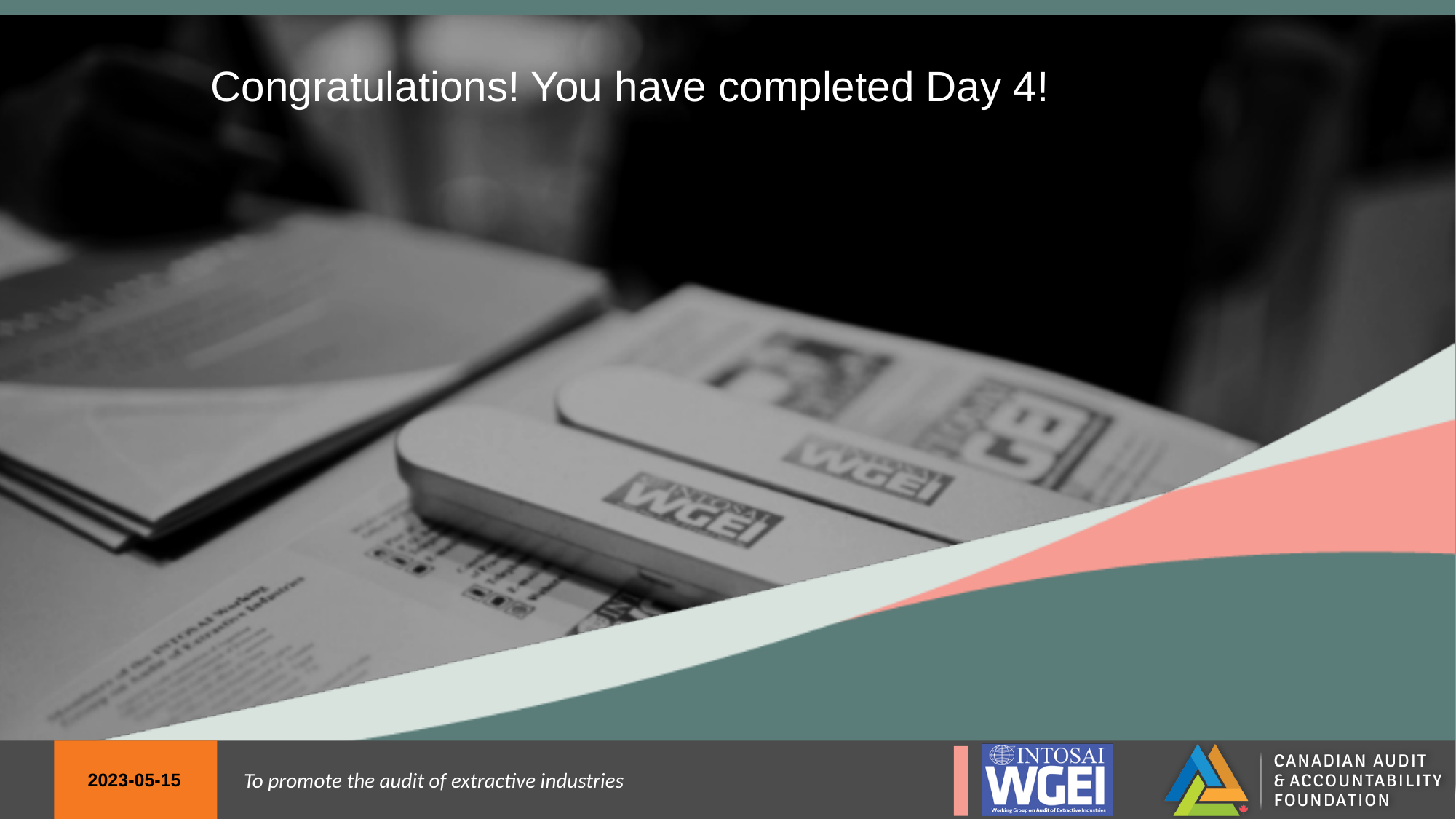

Congratulations! You have completed Day 4!
2023-05-15